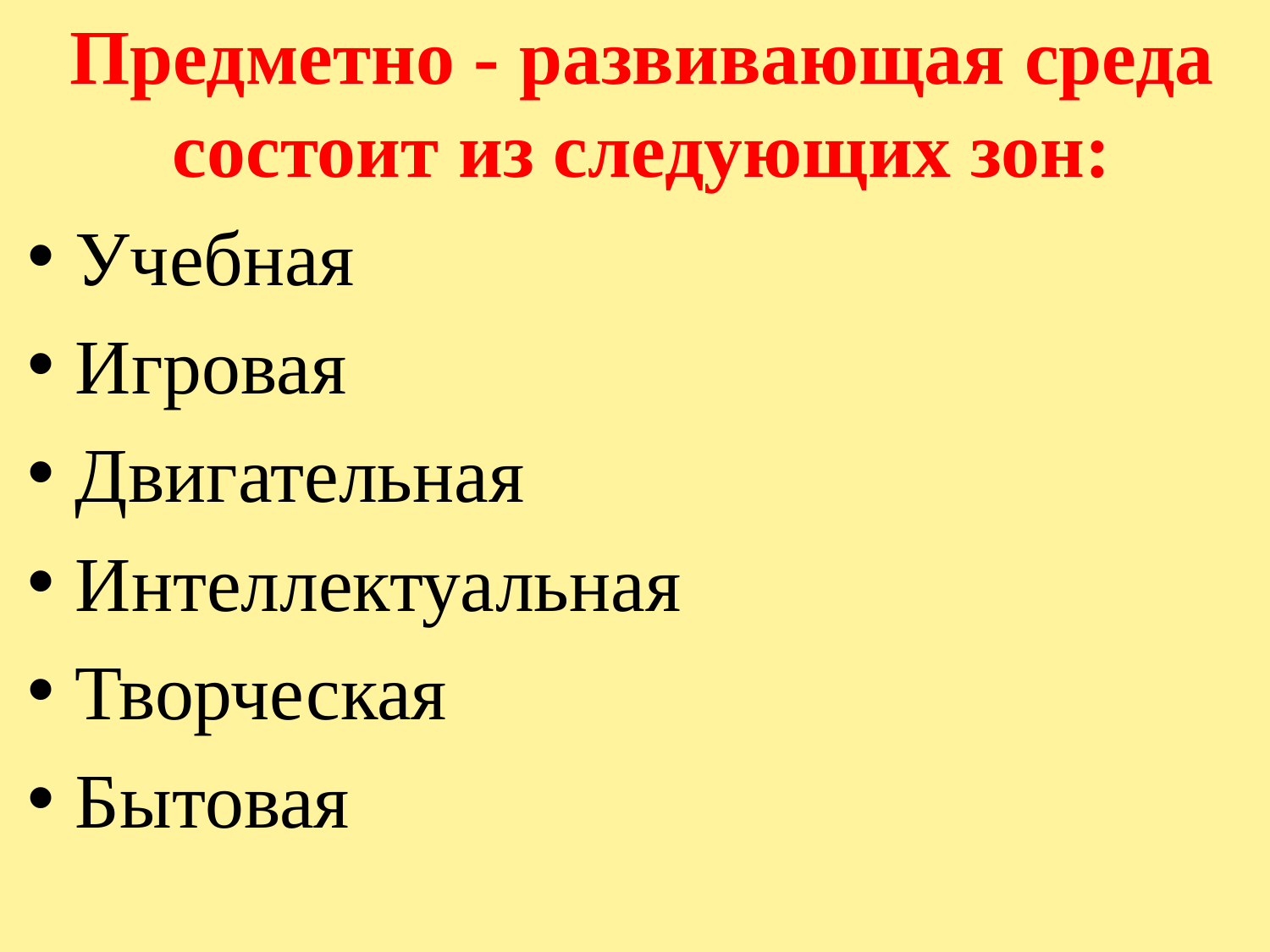

Предметно - развивающая среда состоит из следующих зон:
Учебная
Игровая
Двигательная
Интеллектуальная
Творческая
Бытовая